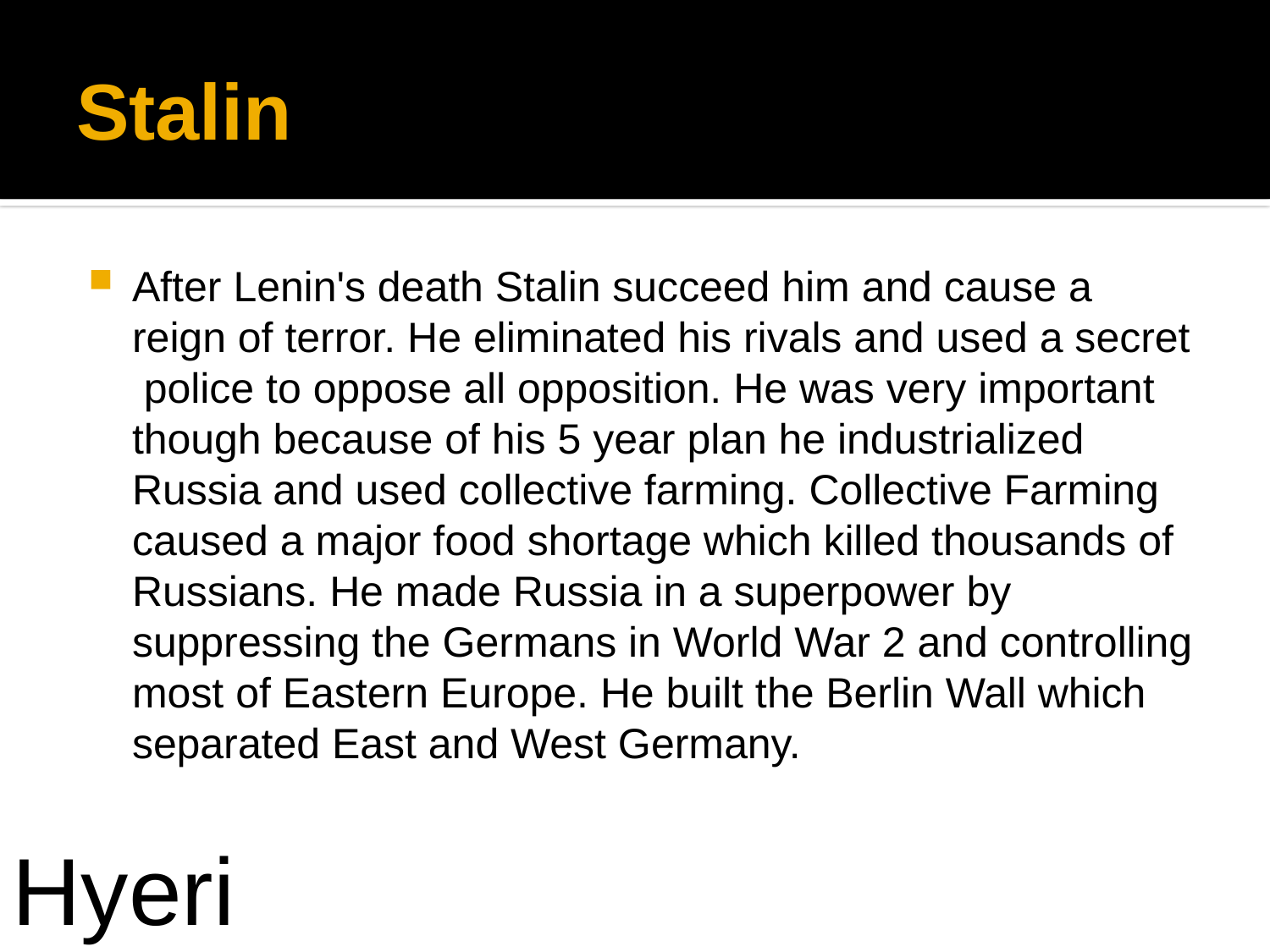

# Stalin
After Lenin's death Stalin succeed him and cause a reign of terror. He eliminated his rivals and used a secret  police to oppose all opposition. He was very important though because of his 5 year plan he industrialized Russia and used collective farming. Collective Farming caused a major food shortage which killed thousands of Russians. He made Russia in a superpower by suppressing the Germans in World War 2 and controlling most of Eastern Europe. He built the Berlin Wall which separated East and West Germany.
Hyeri